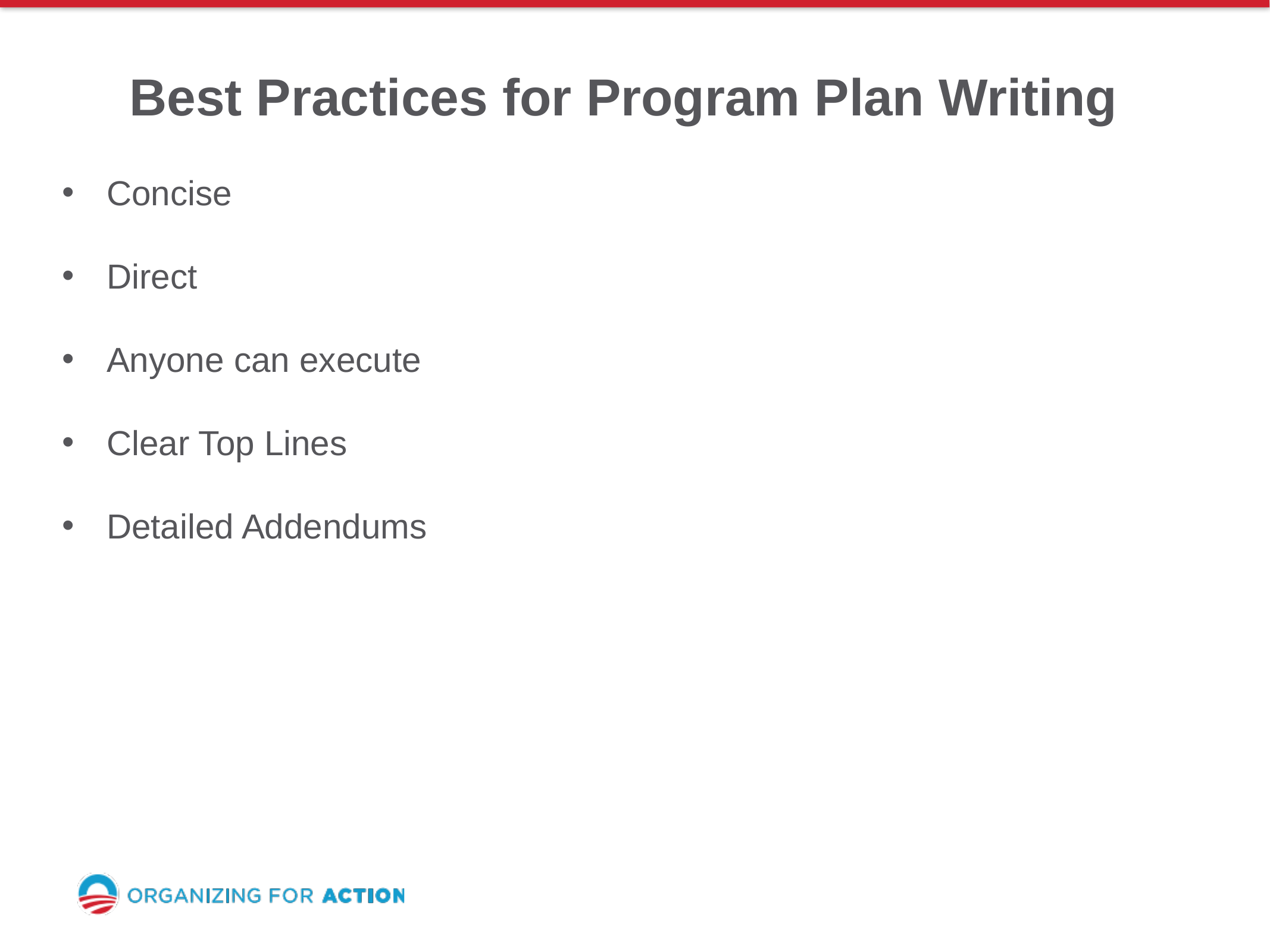

Best Practices for Program Plan Writing
Concise

Direct

Anyone can execute

Clear Top Lines

Detailed Addendums